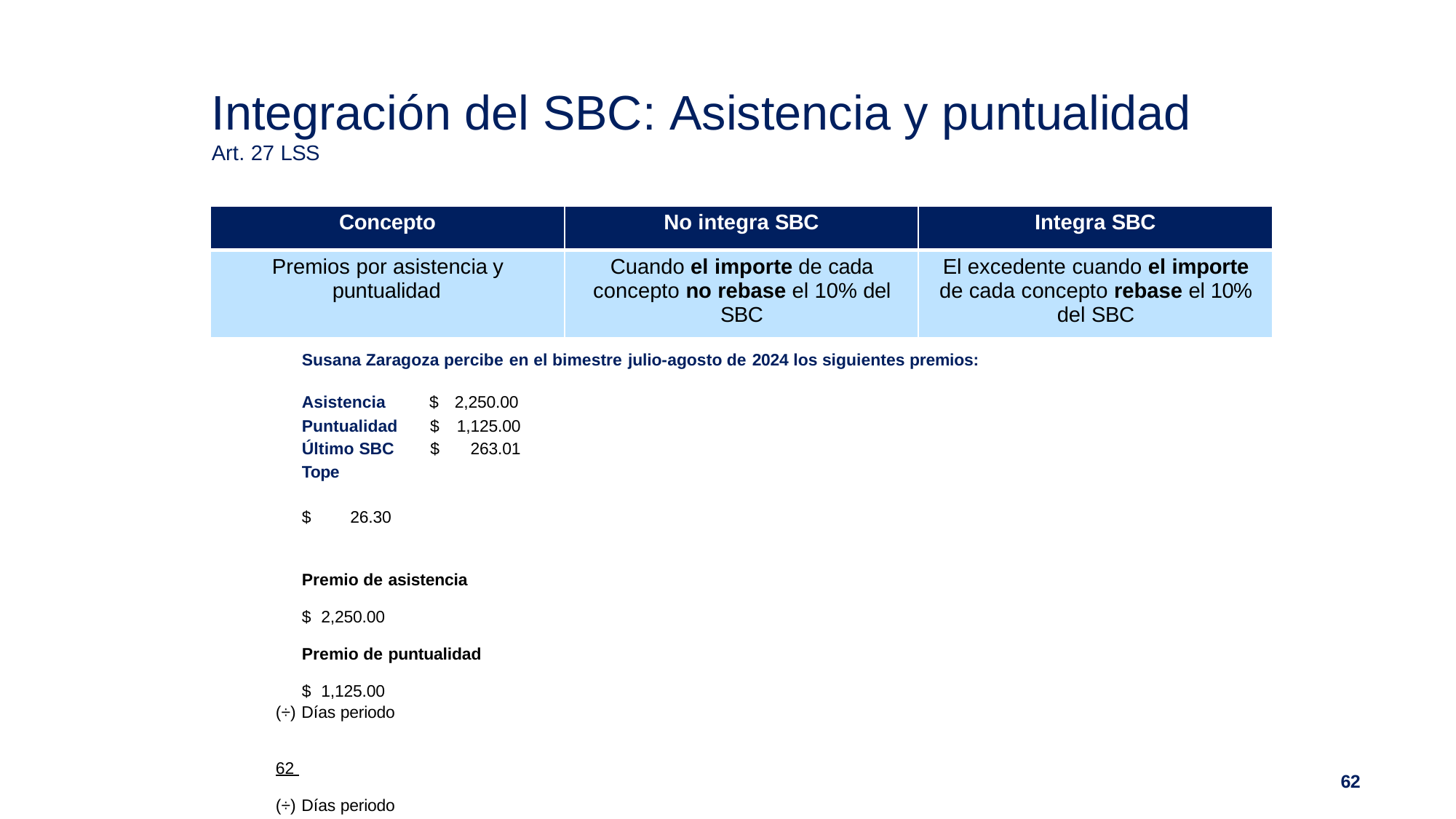

# Integración del SBC: Asistencia y puntualidad
Art. 27 LSS
| Concepto | No integra SBC | Integra SBC |
| --- | --- | --- |
| Premios por asistencia y puntualidad | Cuando el importe de cada concepto no rebase el 10% del SBC | El excedente cuando el importe de cada concepto rebase el 10% del SBC |
| Susana Zaragoza percibe en el bimestre julio-agosto de 2024 los siguientes premios: Asistencia $ 2,250.00 Puntualidad $ 1,125.00 Último SBC $ 263.01 Tope $ 26.30 Premio de asistencia $ 2,250.00 Premio de puntualidad $ 1,125.00 (÷) Días periodo 62 (÷) Días periodo 62 (=) Premio diario 36.29 (=) Premio diario 18.15 (-) Tope 26.30 (-) Tope 26.30 (=) Importe a integrar 9.99 (=) Importe a integrar - SDBC 263.01 (+) Parte variable 9.99 Fecha límite para presentar aviso |  |  |
| --- | --- | --- |
| (=) Nuevo SDBC | $ 273.00 | Primeros 5 días hábiles de septiembre 2024 |
62